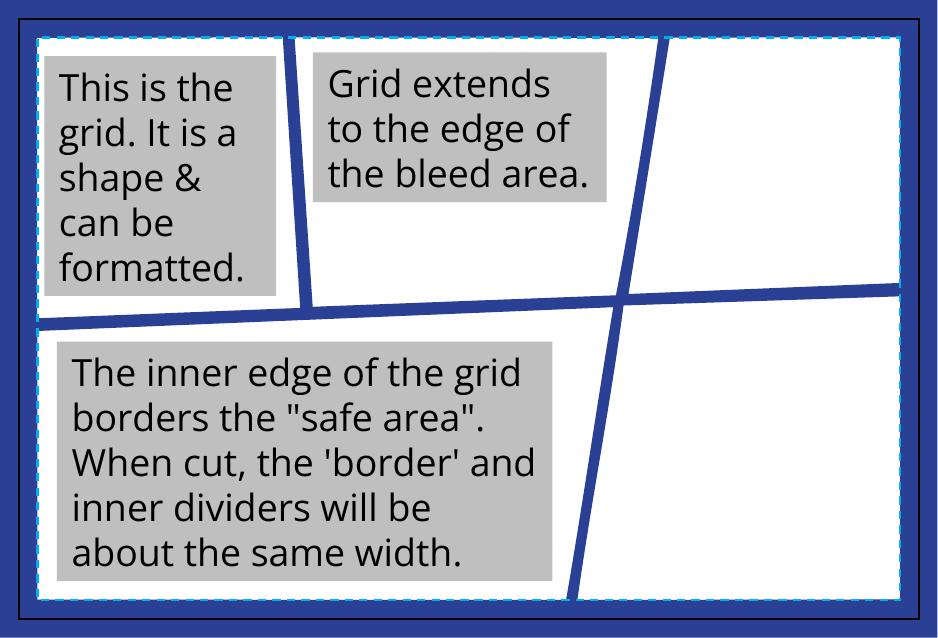

Grid extends to the edge of the bleed area.
This is the grid. It is a shape & can be formatted.
The inner edge of the grid borders the "safe area". When cut, the 'border' and inner dividers will be about the same width.